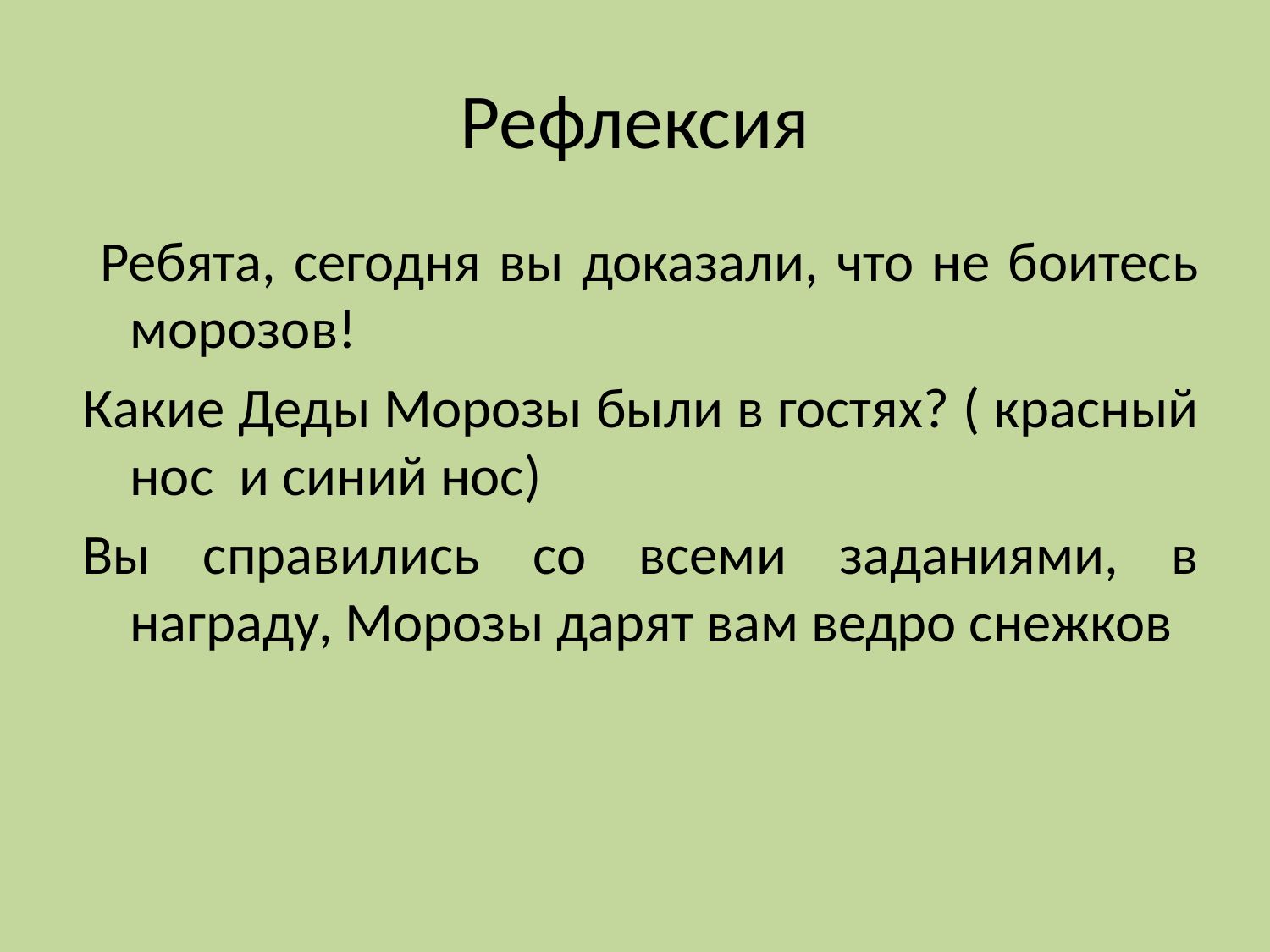

# Рефлексия
 Ребята, сегодня вы доказали, что не боитесь морозов!
Какие Деды Морозы были в гостях? ( красный нос  и синий нос)
Вы справились со всеми заданиями, в награду, Морозы дарят вам ведро снежков